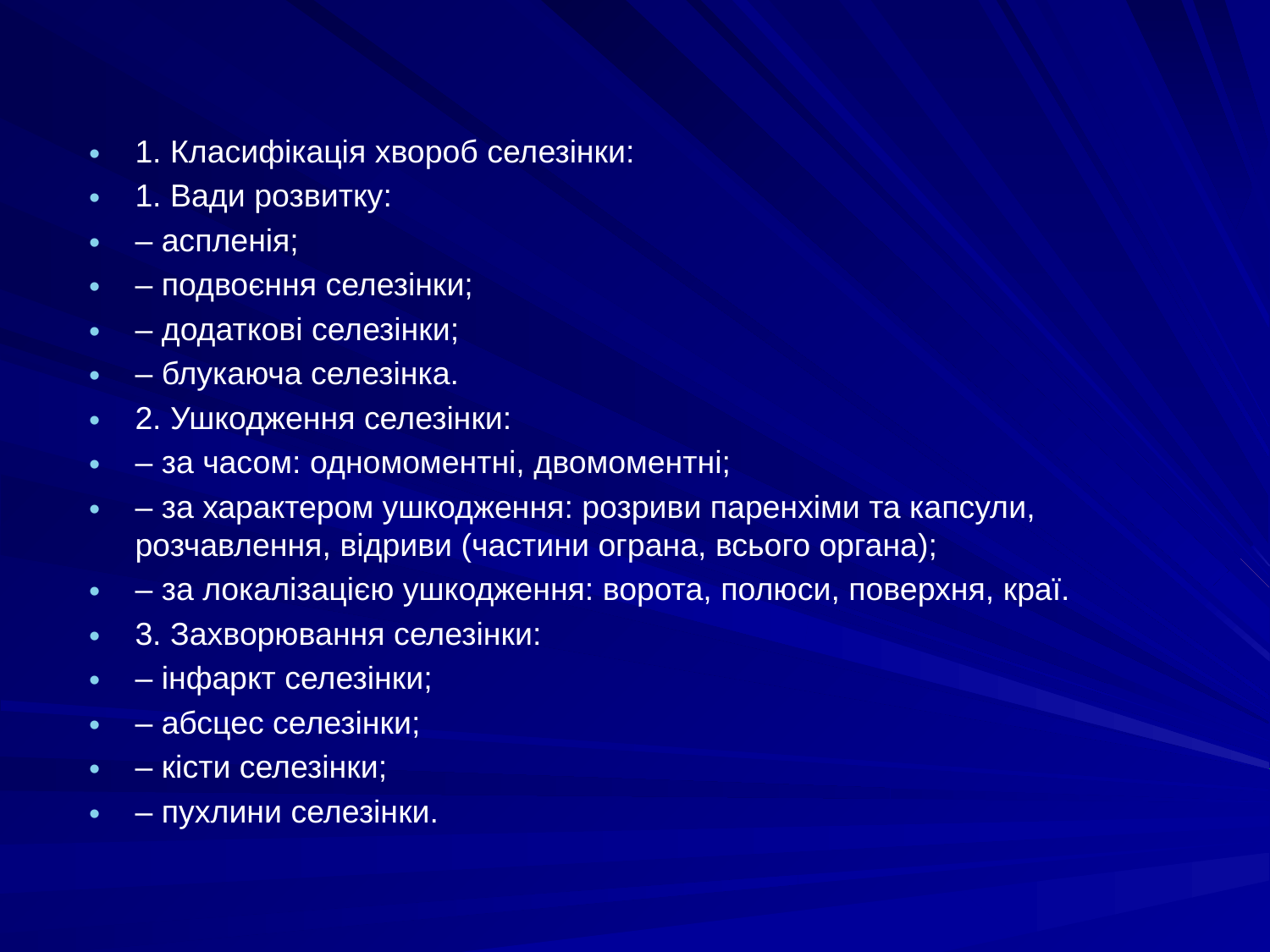

#
1. Класифікація хвороб селезінки:
1. Вади розвитку:
– аспленія;
– подвоєння селезінки;
– додаткові селезінки;
– блукаюча селезінка.
2. Ушкодження селезінки:
– за часом: одномоментні, двомоментні;
– за характером ушкодження: розриви паренхіми та капсули, розчавлення, відриви (частини ограна, всього органа);
– за локалізацією ушкодження: ворота, полюси, поверхня, краї.
3. Захворювання селезінки:
– інфаркт селезінки;
– абсцес селезінки;
– кісти селезінки;
– пухлини селезінки.